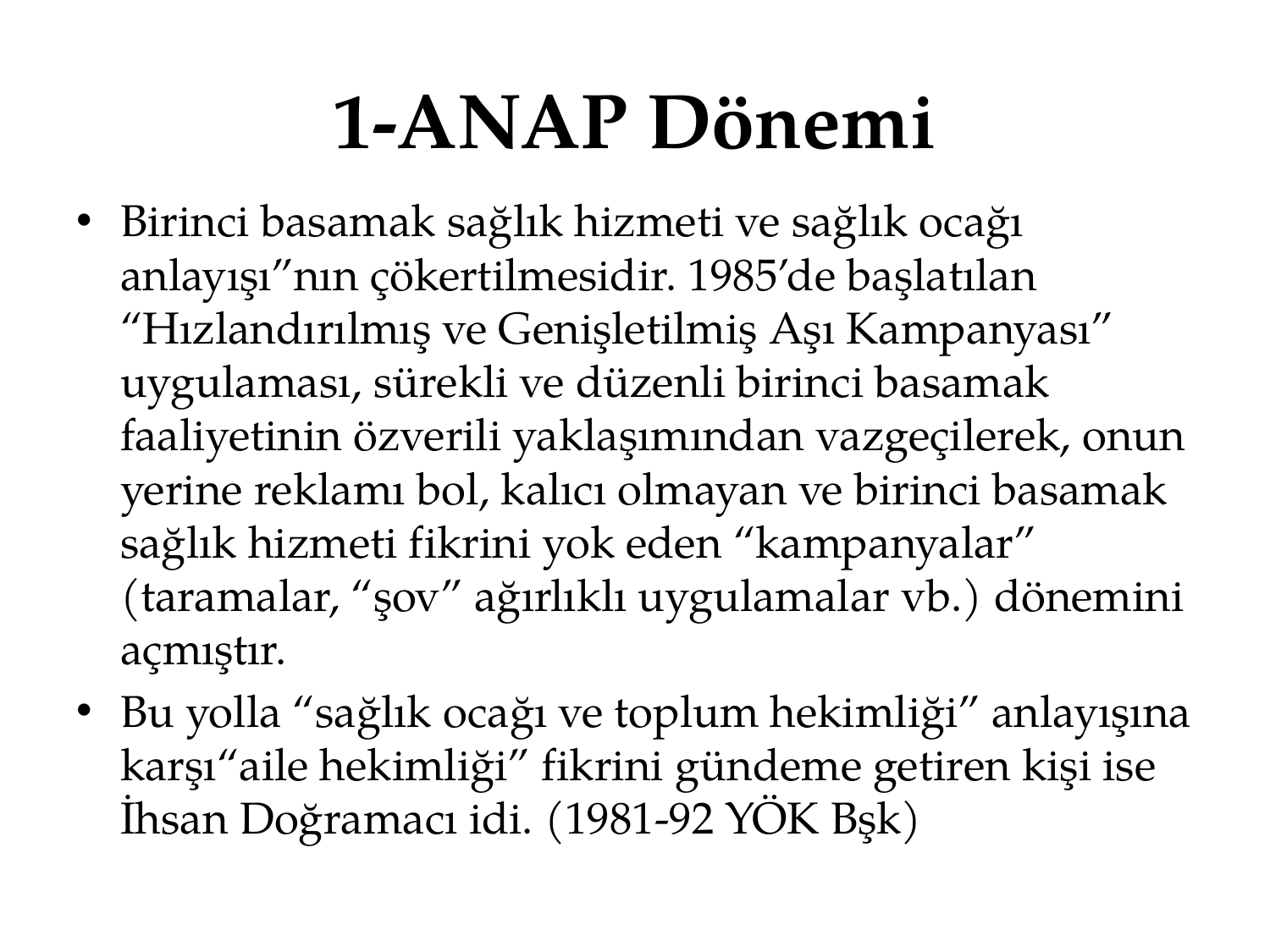

# 1-ANAP Dönemi
Birinci basamak sağlık hizmeti ve sağlık ocağı anlayışı”nın çökertilmesidir. 1985’de başlatılan “Hızlandırılmış ve Genişletilmiş Aşı Kampanyası” uygulaması, sürekli ve düzenli birinci basamak faaliyetinin özverili yaklaşımından vazgeçilerek, onun yerine reklamı bol, kalıcı olmayan ve birinci basamak sağlık hizmeti fikrini yok eden “kampanyalar” (taramalar, “şov” ağırlıklı uygulamalar vb.) dönemini açmıştır.
Bu yolla “sağlık ocağı ve toplum hekimliği” anlayışına karşı“aile hekimliği” fikrini gündeme getiren kişi ise İhsan Doğramacı idi. (1981-92 YÖK Bşk)